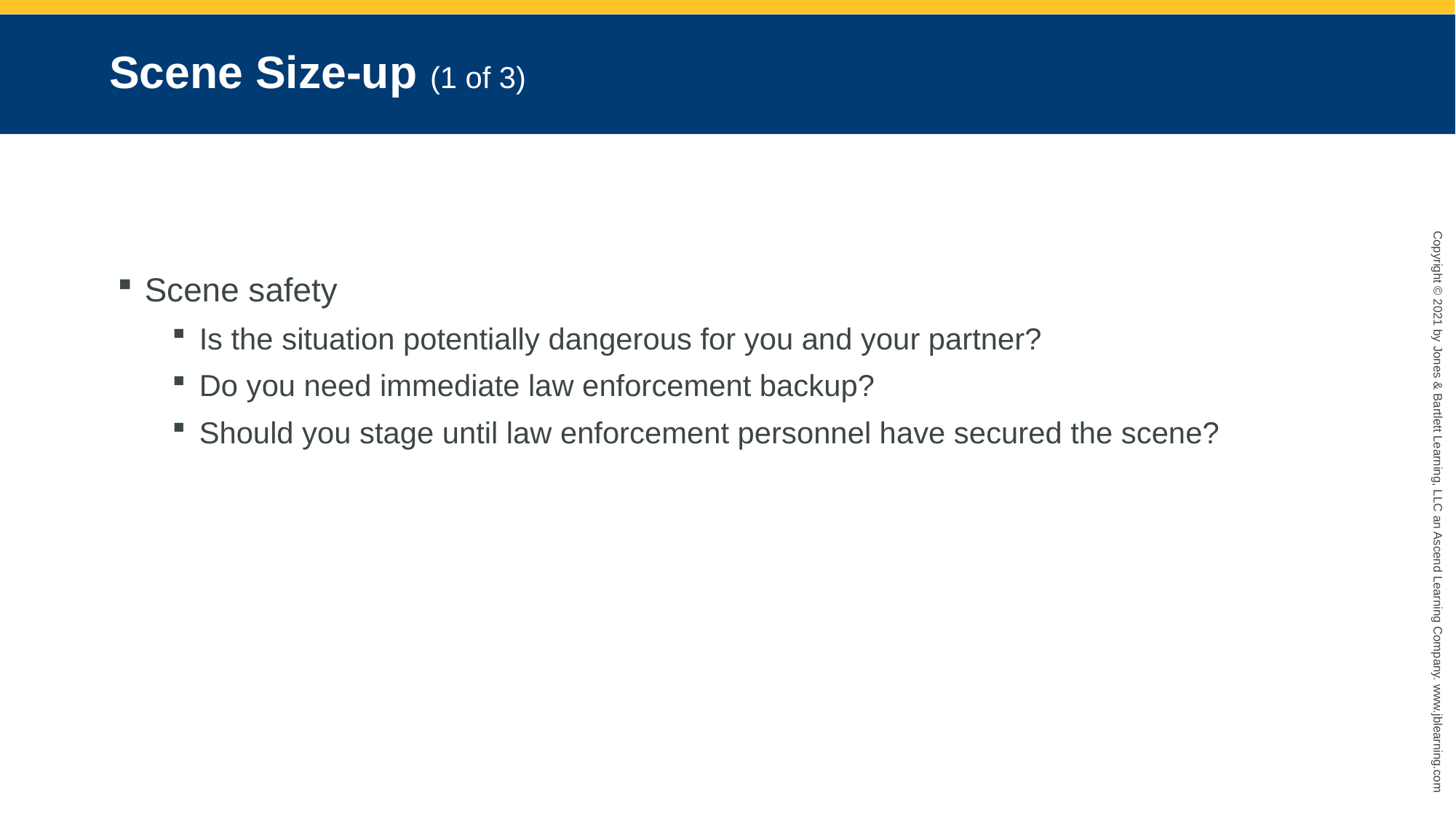

# Scene Size-up (1 of 3)
Scene safety
Is the situation potentially dangerous for you and your partner?
Do you need immediate law enforcement backup?
Should you stage until law enforcement personnel have secured the scene?